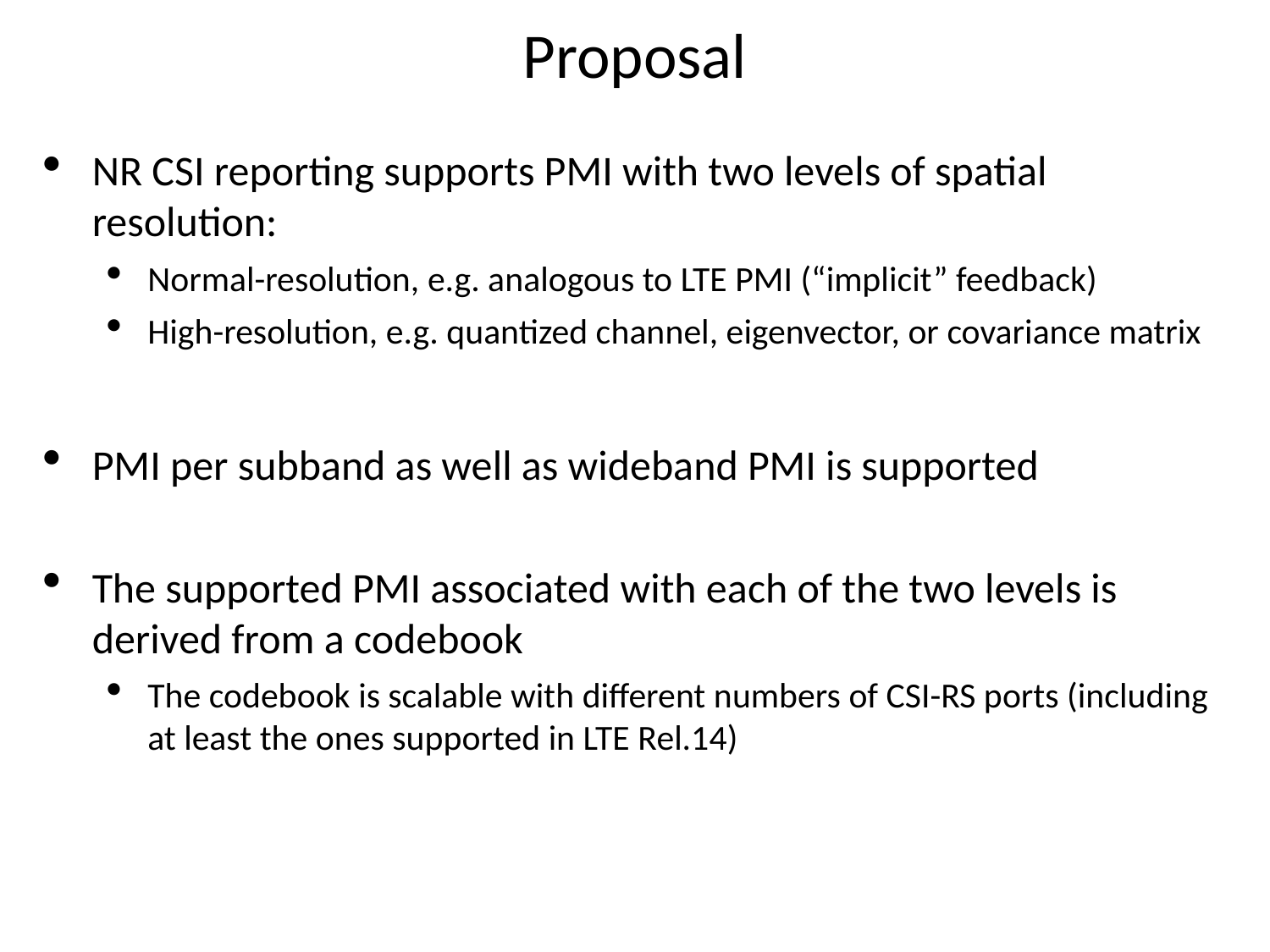

# Proposal
NR CSI reporting supports PMI with two levels of spatial resolution:
Normal-resolution, e.g. analogous to LTE PMI (“implicit” feedback)
High-resolution, e.g. quantized channel, eigenvector, or covariance matrix

PMI per subband as well as wideband PMI is supported

The supported PMI associated with each of the two levels is derived from a codebook
The codebook is scalable with different numbers of CSI-RS ports (including at least the ones supported in LTE Rel.14)